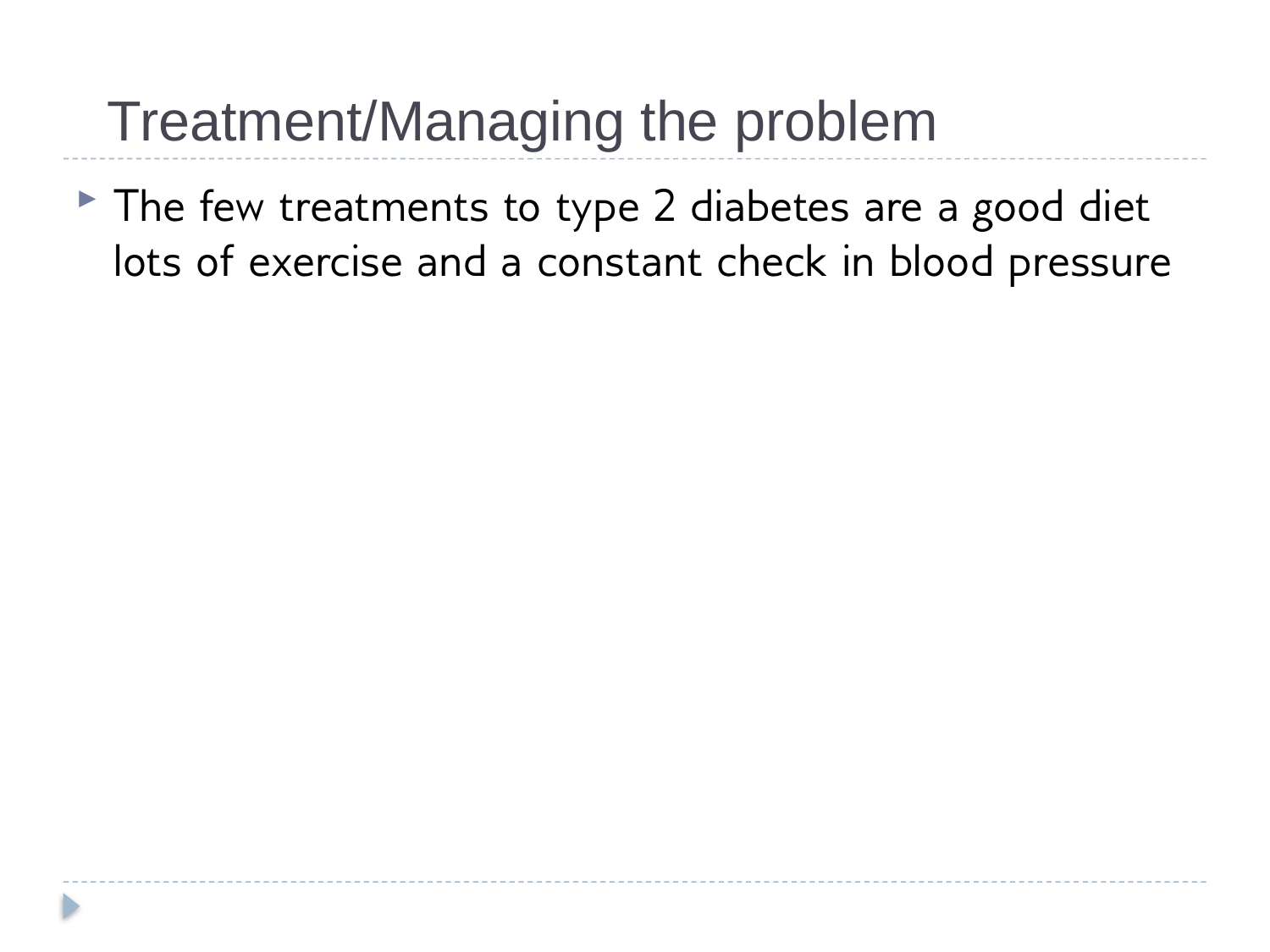

# Treatment/Managing the problem
The few treatments to type 2 diabetes are a good diet lots of exercise and a constant check in blood pressure